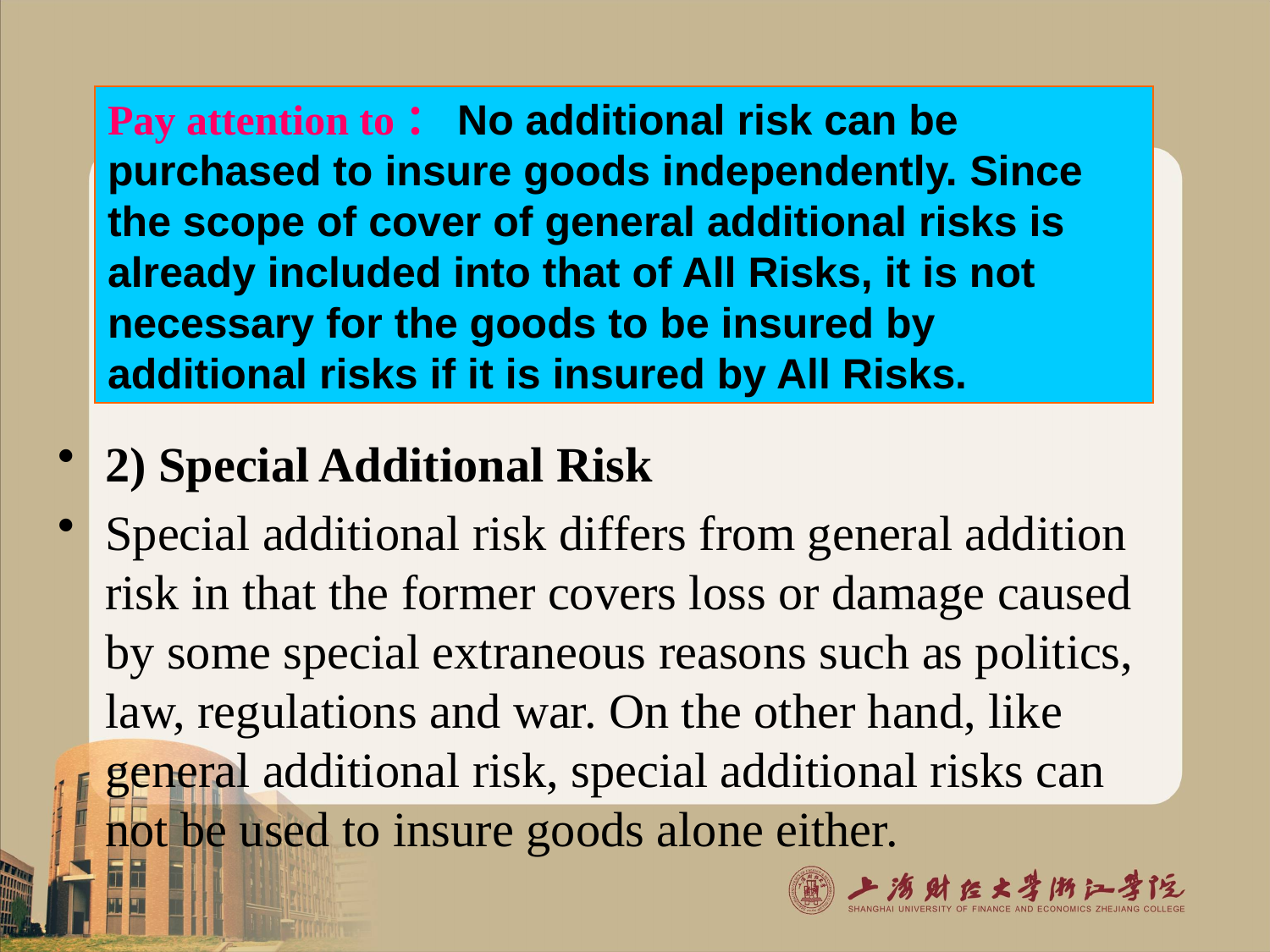

Pay attention to：No additional risk can be purchased to insure goods independently. Since the scope of cover of general additional risks is already included into that of All Risks, it is not necessary for the goods to be insured by additional risks if it is insured by All Risks.
2) Special Additional Risk
Special additional risk differs from general addition risk in that the former covers loss or damage caused by some special extraneous reasons such as politics, law, regulations and war. On the other hand, like general additional risk, special additional risks can not be used to insure goods alone either.